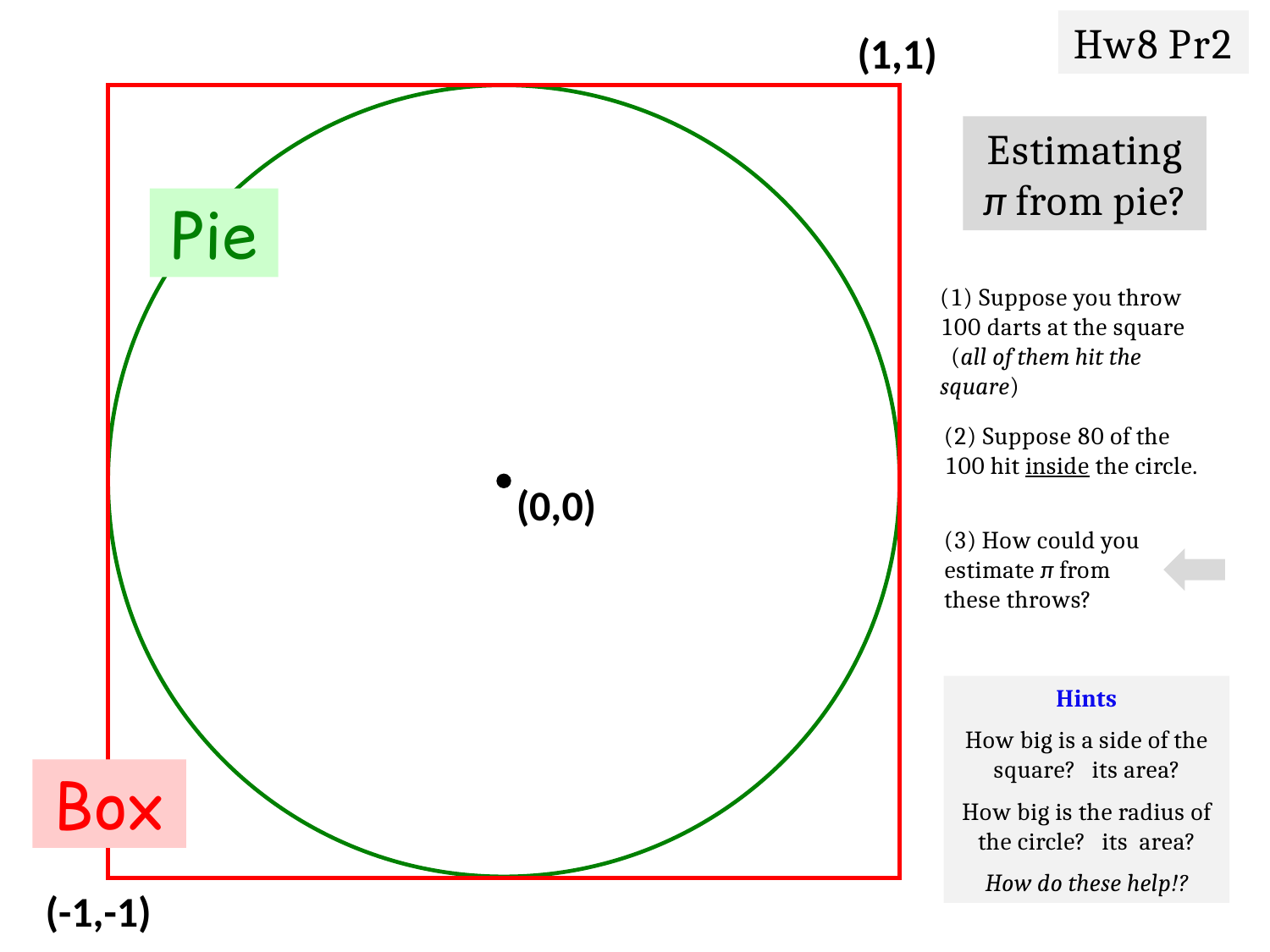

Hw8 Pr2
(1,1)

Estimating π from pie?
Pie
(1) Suppose you throw 100 darts at the square          (all of them hit the square)
(2) Suppose 80 of the 100 hit inside the circle.
(0,0)

(3) How could you estimate π from these throws?

Hints
How big is a side of the square?   its area?
How big is the radius of the circle?   its  area?
How do these help!?
Box
(-1,-1)